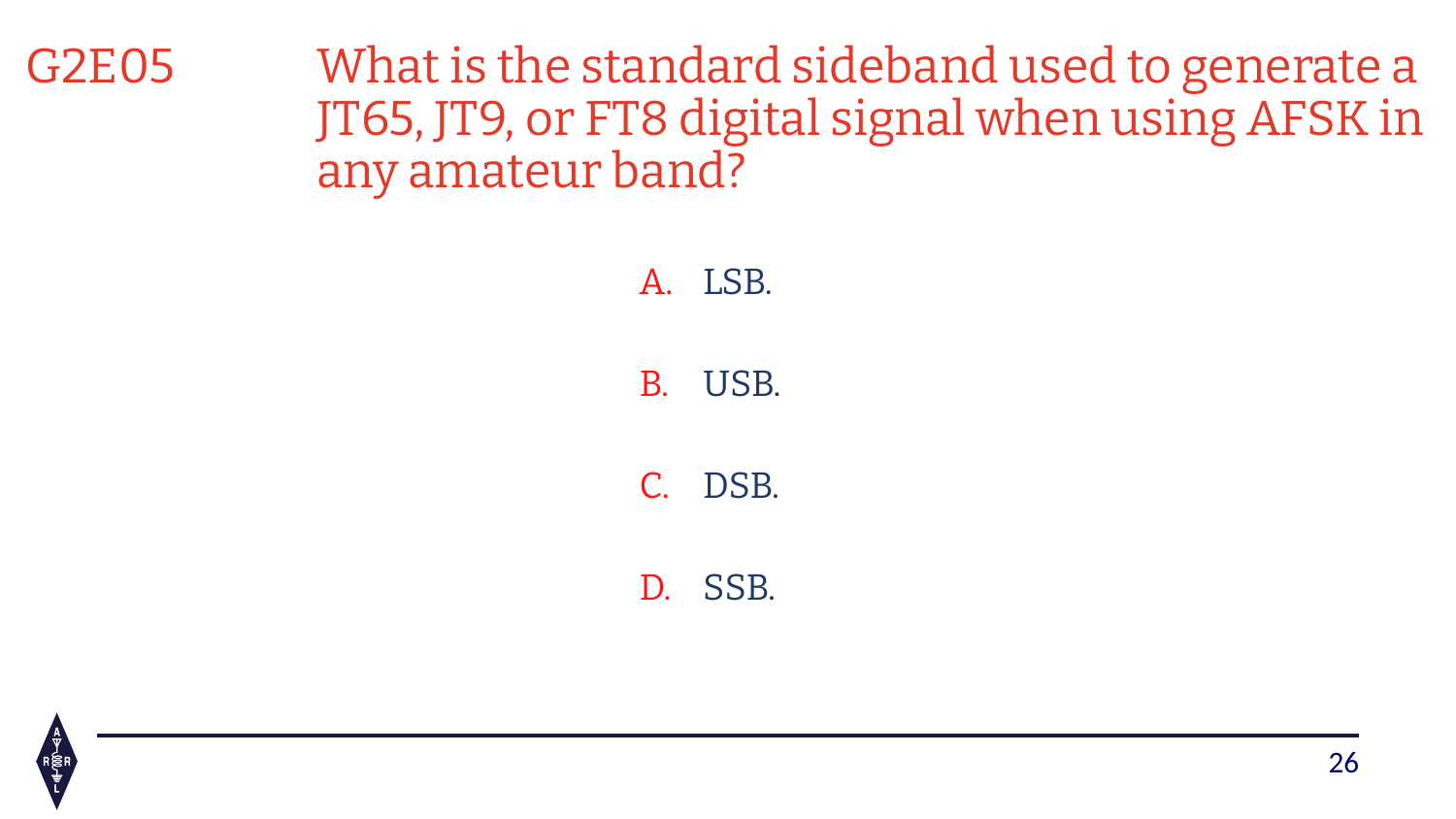

# G2E05 	What is the standard sideband used to generate a 		JT65, JT9, or FT8 digital signal when using AFSK in 		any amateur band?

LSB.

USB.

DSB.

SSB.
26